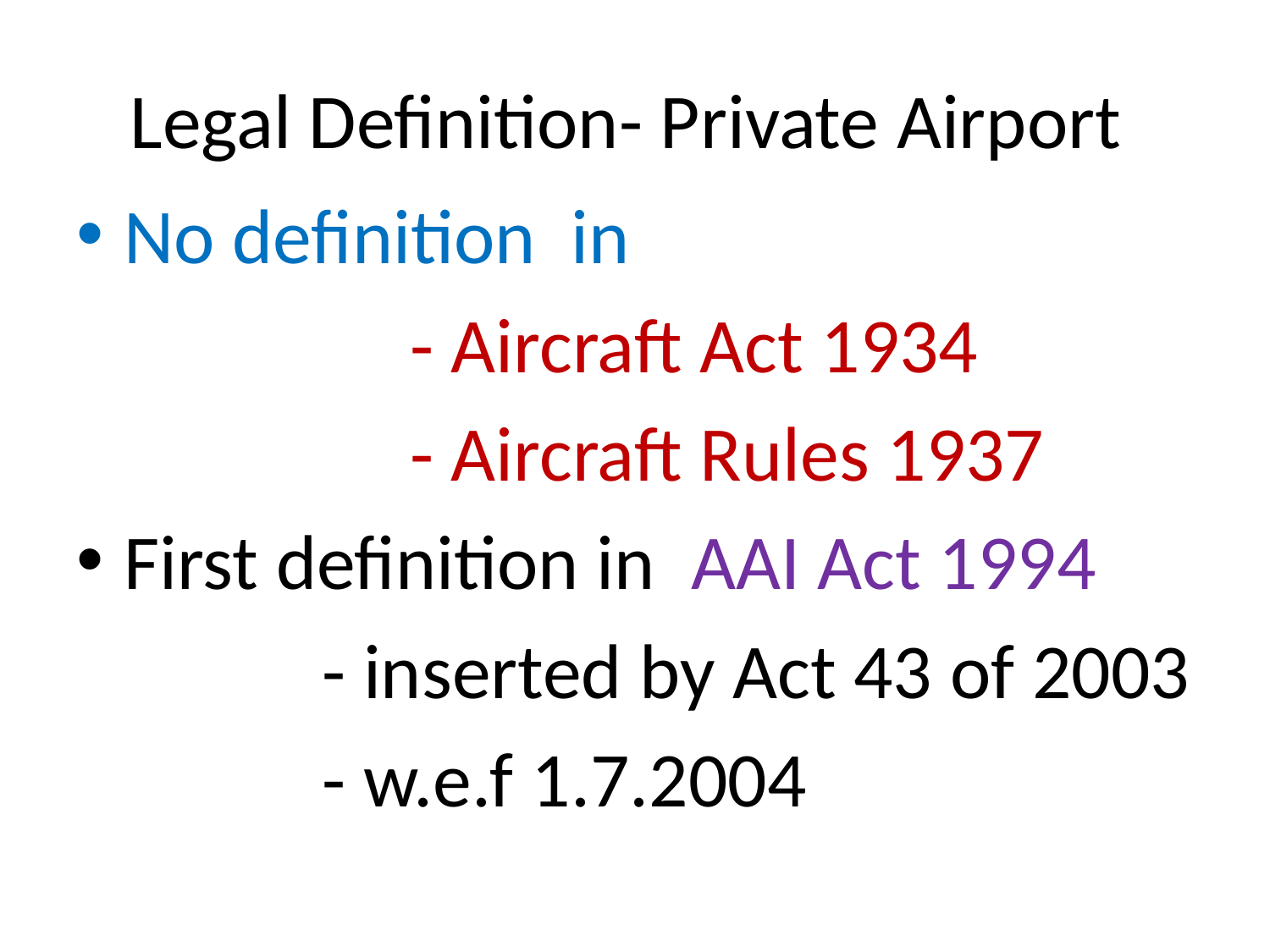

# Legal Definition- Private Airport
No definition  in
                   - Aircraft Act 1934
                   - Aircraft Rules 1937
First definition in  AAI Act 1994
              - inserted by Act 43 of 2003
              - w.e.f 1.7.2004